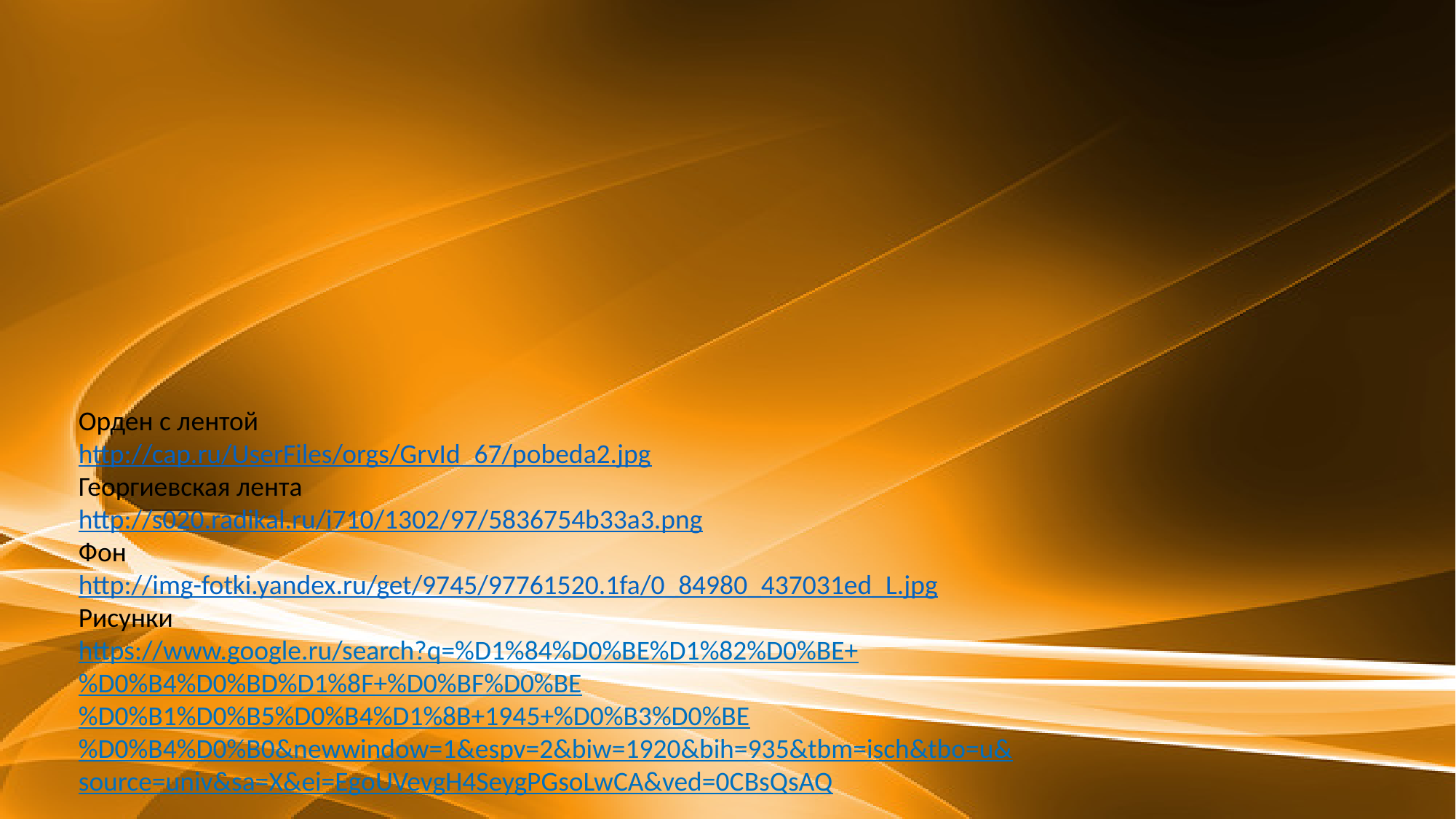

Орден с лентой
http://cap.ru/UserFiles/orgs/GrvId_67/pobeda2.jpg
Георгиевская лента
http://s020.radikal.ru/i710/1302/97/5836754b33a3.png
Фон
http://img-fotki.yandex.ru/get/9745/97761520.1fa/0_84980_437031ed_L.jpg
Рисунки
https://www.google.ru/search?q=%D1%84%D0%BE%D1%82%D0%BE+%D0%B4%D0%BD%D1%8F+%D0%BF%D0%BE%D0%B1%D0%B5%D0%B4%D1%8B+1945+%D0%B3%D0%BE%D0%B4%D0%B0&newwindow=1&espv=2&biw=1920&bih=935&tbm=isch&tbo=u&source=univ&sa=X&ei=EgoUVevgH4SeygPGsoLwCA&ved=0CBsQsAQ